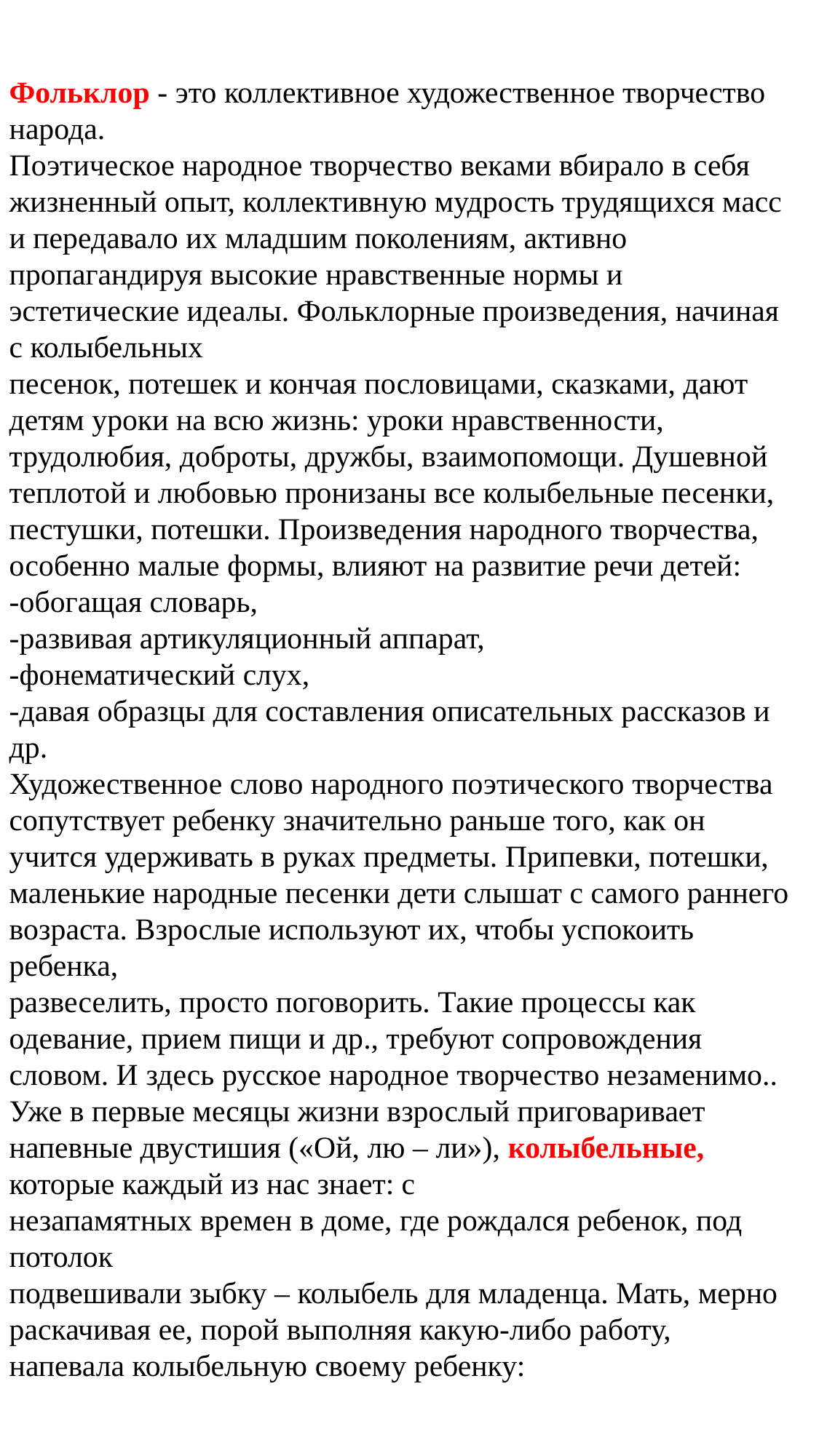

Фольклор - это коллективное художественное творчество народа.
Поэтическое народное творчество веками вбирало в себя жизненный опыт, коллективную мудрость трудящихся масс и передавало их младшим поколениям, активно пропагандируя высокие нравственные нормы и эстетические идеалы. Фольклорные произведения, начиная с колыбельных
песенок, потешек и кончая пословицами, сказками, дают детям уроки на всю жизнь: уроки нравственности, трудолюбия, доброты, дружбы, взаимопомощи. Душевной теплотой и любовью пронизаны все колыбельные песенки, пестушки, потешки. Произведения народного творчества, особенно малые формы, влияют на развитие речи детей:
-обогащая словарь,
-развивая артикуляционный аппарат,
-фонематический слух,
-давая образцы для составления описательных рассказов и др.
Художественное слово народного поэтического творчества сопутствует ребенку значительно раньше того, как он учится удерживать в руках предметы. Припевки, потешки, маленькие народные песенки дети слышат с самого раннего возраста. Взрослые используют их, чтобы успокоить ребенка,
развеселить, просто поговорить. Такие процессы как одевание, прием пищи и др., требуют сопровождения словом. И здесь русское народное творчество незаменимо.. Уже в первые месяцы жизни взрослый приговаривает напевные двустишия («Ой, лю – ли»), колыбельные, которые каждый из нас знает: с
незапамятных времен в доме, где рождался ребенок, под потолок
подвешивали зыбку – колыбель для младенца. Мать, мерно раскачивая ее, порой выполняя какую-либо работу, напевала колыбельную своему ребенку: